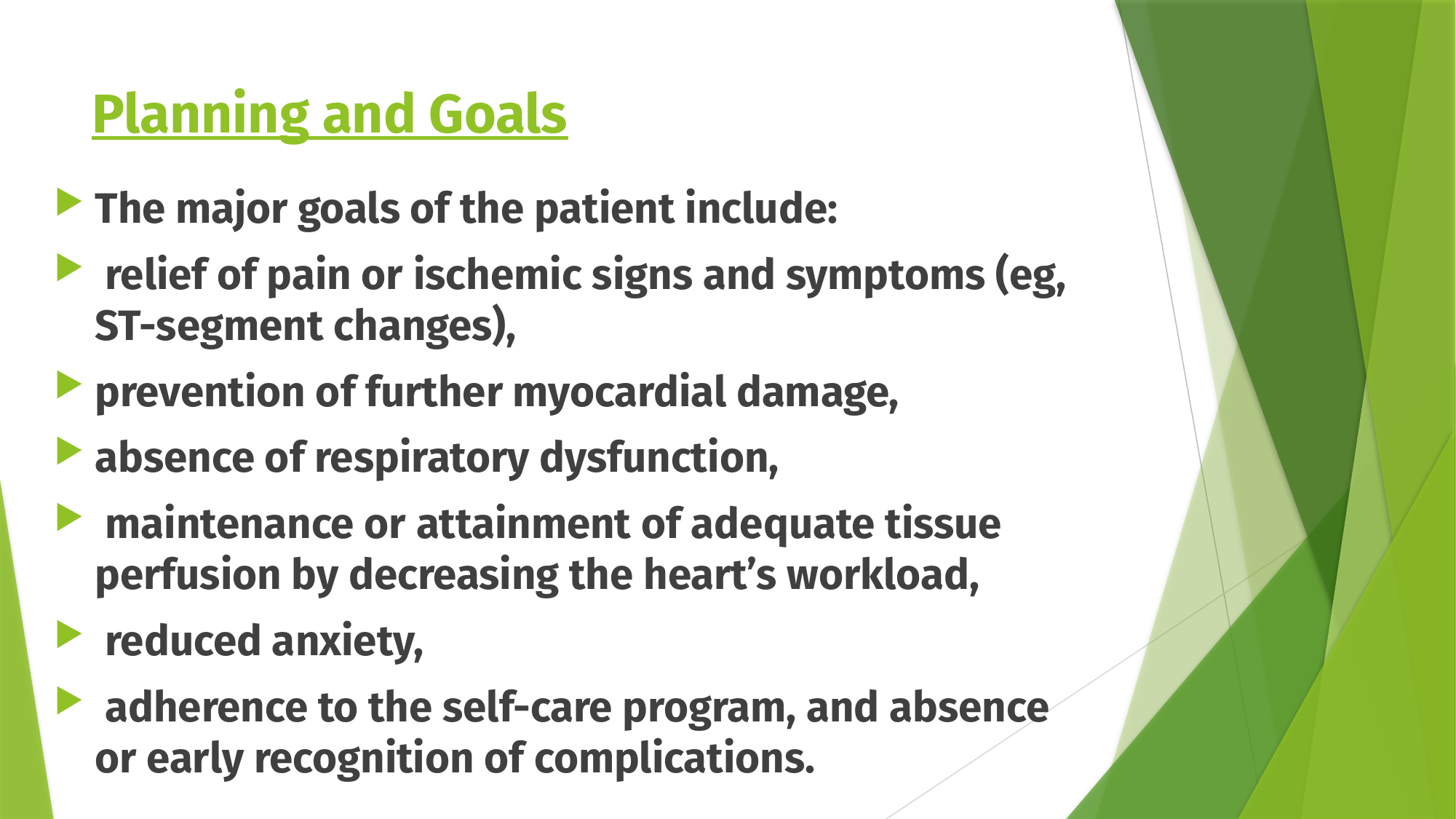

# Planning and Goals
The major goals of the patient include:
 relief of pain or ischemic signs and symptoms (eg, ST-segment changes),
prevention of further myocardial damage,
absence of respiratory dysfunction,
 maintenance or attainment of adequate tissue perfusion by decreasing the heart’s workload,
 reduced anxiety,
 adherence to the self-care program, and absence or early recognition of complications.